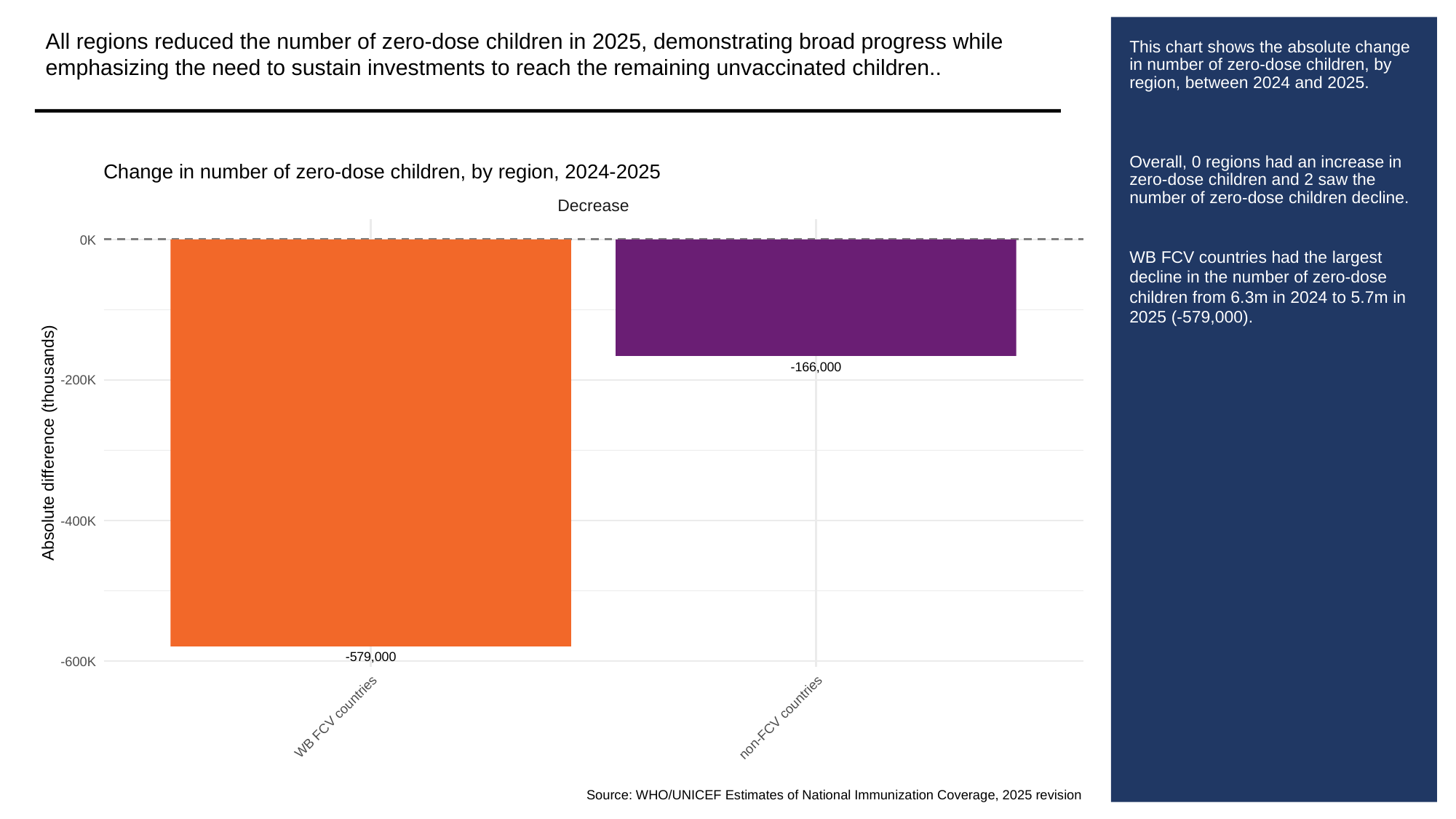

All regions reduced the number of zero-dose children in 2025, demonstrating broad progress while emphasizing the need to sustain investments to reach the remaining unvaccinated children..
# This chart shows the absolute change in number of zero-dose children, by region, between 2024 and 2025.

Overall, 0 regions had an increase in zero-dose children and 2 saw the number of zero-dose children decline.

WB FCV countries had the largest decline in the number of zero-dose children from 6.3m in 2024 to 5.7m in 2025 (-579,000).

Change in number of zero-dose children, by region, 2024-2025
Decrease

0K

-166,000
-200K

Absolute difference (thousands)

-400K

-579,000
-600K

WB FCV countries
non-FCV countries
Source: WHO/UNICEF Estimates of National Immunization Coverage, 2025 revision